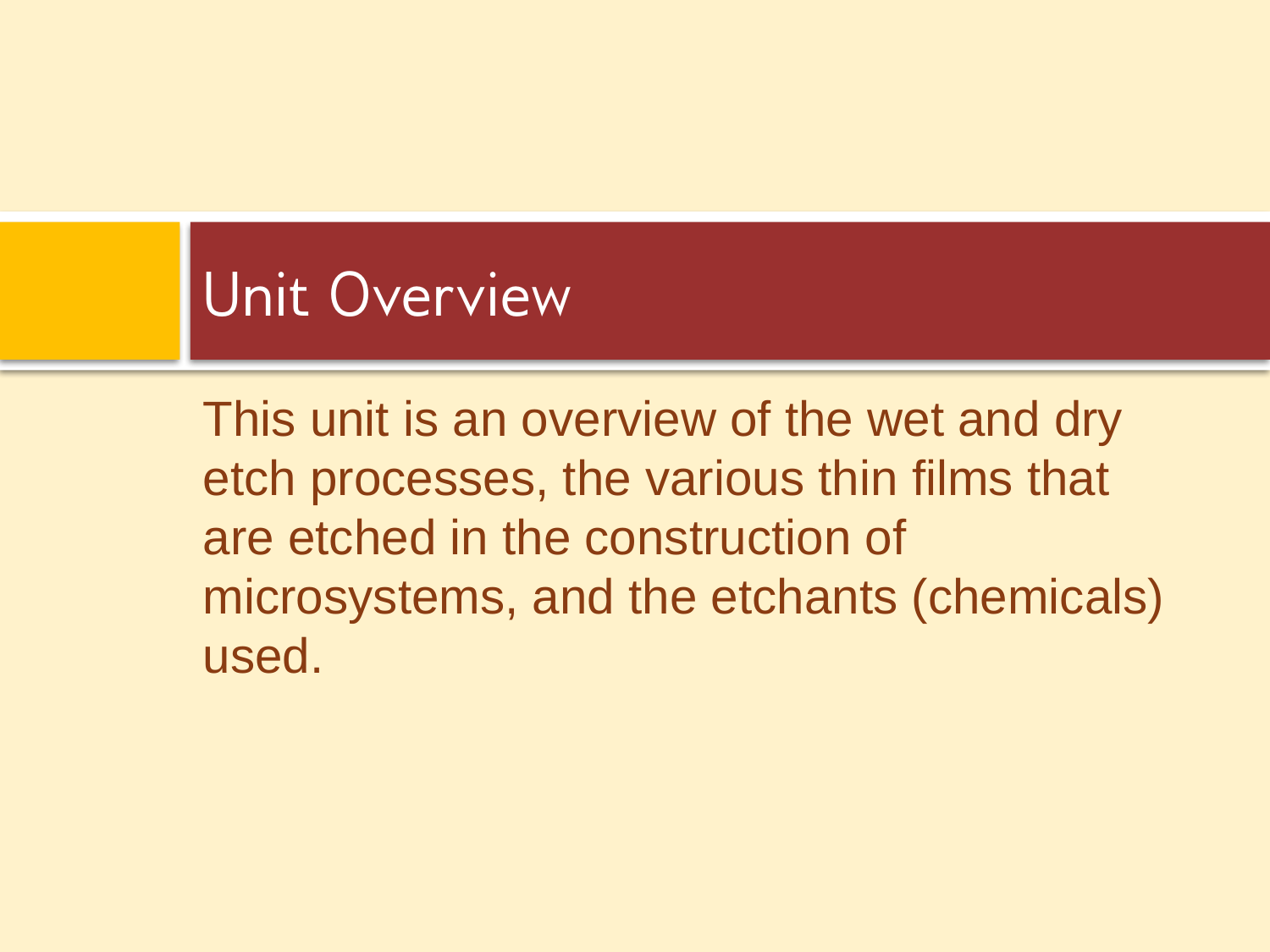

# Unit Overview
This unit is an overview of the wet and dry etch processes, the various thin films that are etched in the construction of microsystems, and the etchants (chemicals) used.